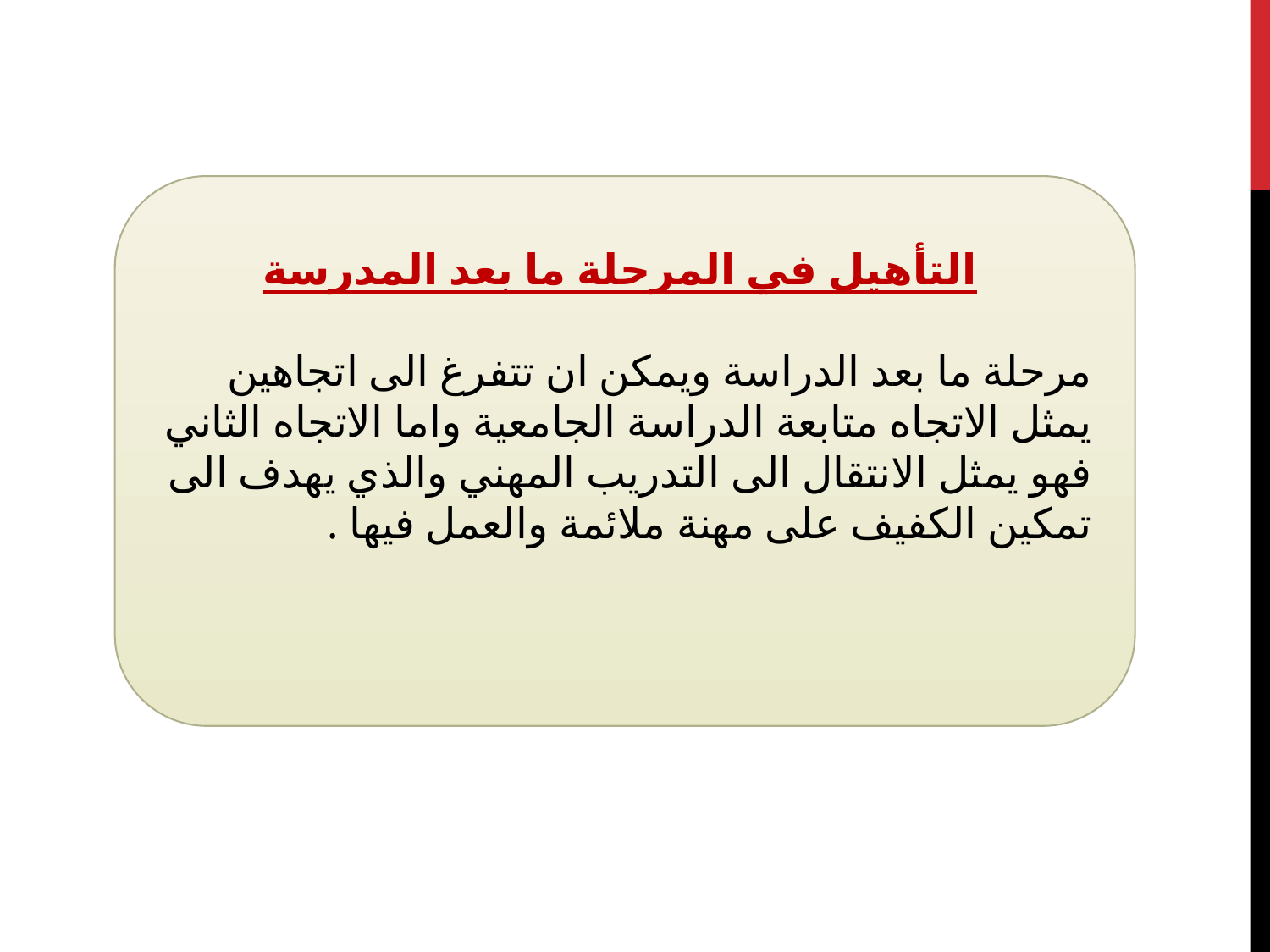

التأهيل في المرحلة ما بعد المدرسة

مرحلة ما بعد الدراسة ويمكن ان تتفرغ الى اتجاهين يمثل الاتجاه متابعة الدراسة الجامعية واما الاتجاه الثاني فهو يمثل الانتقال الى التدريب المهني والذي يهدف الى تمكين الكفيف على مهنة ملائمة والعمل فيها .